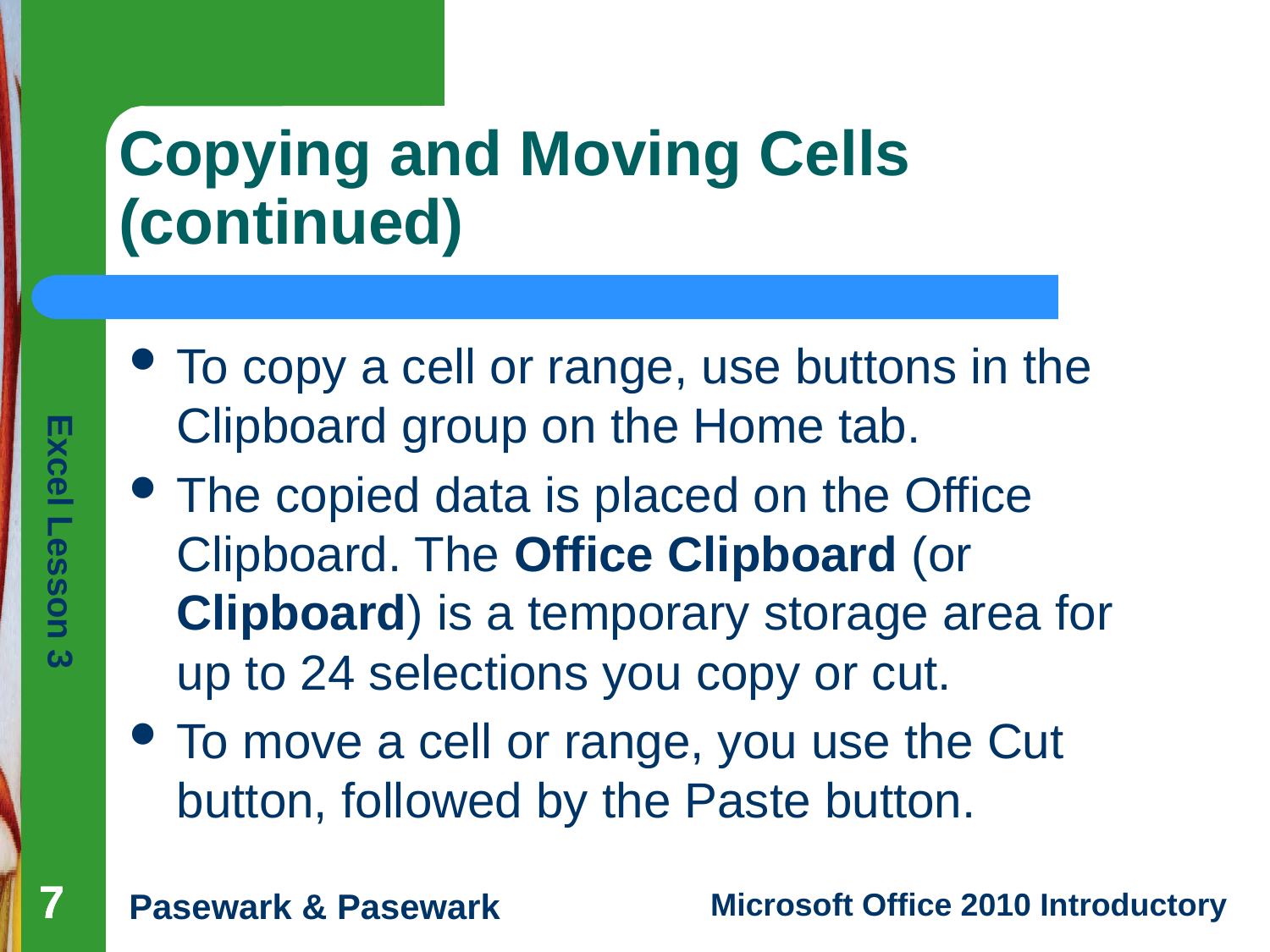

# Copying and Moving Cells (continued)
To copy a cell or range, use buttons in the Clipboard group on the Home tab.
The copied data is placed on the Office Clipboard. The Office Clipboard (or Clipboard) is a temporary storage area for up to 24 selections you copy or cut.
To move a cell or range, you use the Cut button, followed by the Paste button.
7
7
7